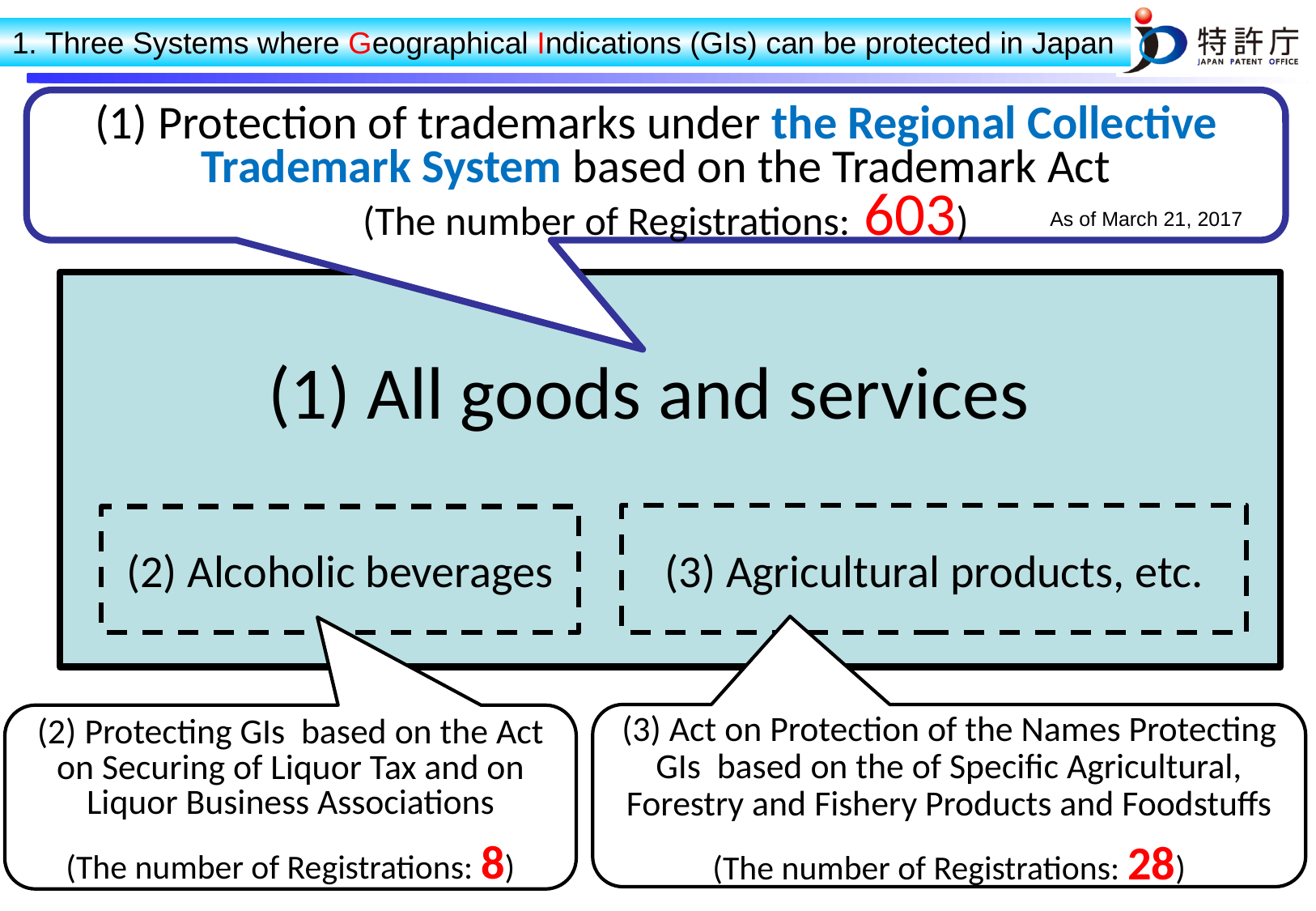

1. Three Systems where Geographical Indications (GIs) can be protected in Japan
(1) Protection of trademarks under the Regional Collective Trademark System based on the Trademark Act

(The number of Registrations: 603)
As of March 21, 2017

(1) All goods and services
(3) Agricultural products, etc.
(2) Alcoholic beverages
(3) Act on Protection of the Names Protecting GIs  based on the of Specific Agricultural, Forestry and Fishery Products and Foodstuffs
(The number of Registrations: 28)
(2) Protecting GIs  based on the Act on Securing of Liquor Tax and on Liquor Business Associations
(The number of Registrations: 8)